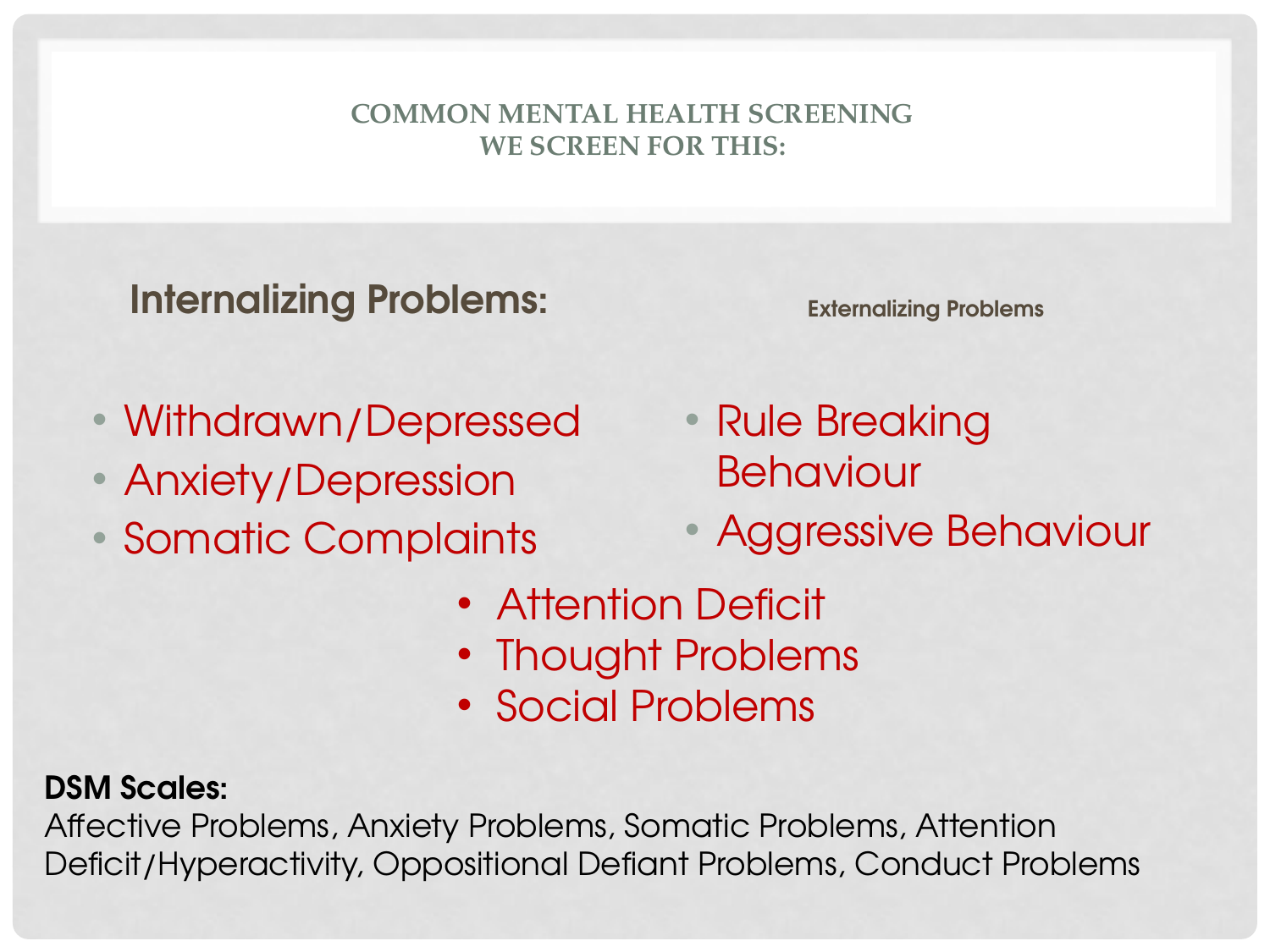

# Common Mental Health Screening We screen for this:
Internalizing Problems:

Externalizing Problems

Withdrawn/Depressed
Anxiety/Depression
Somatic Complaints

Rule Breaking Behaviour
Aggressive Behaviour
Attention Deficit
Thought Problems
Social Problems
DSM Scales:
Affective Problems, Anxiety Problems, Somatic Problems, Attention Deficit/Hyperactivity, Oppositional Defiant Problems, Conduct Problems